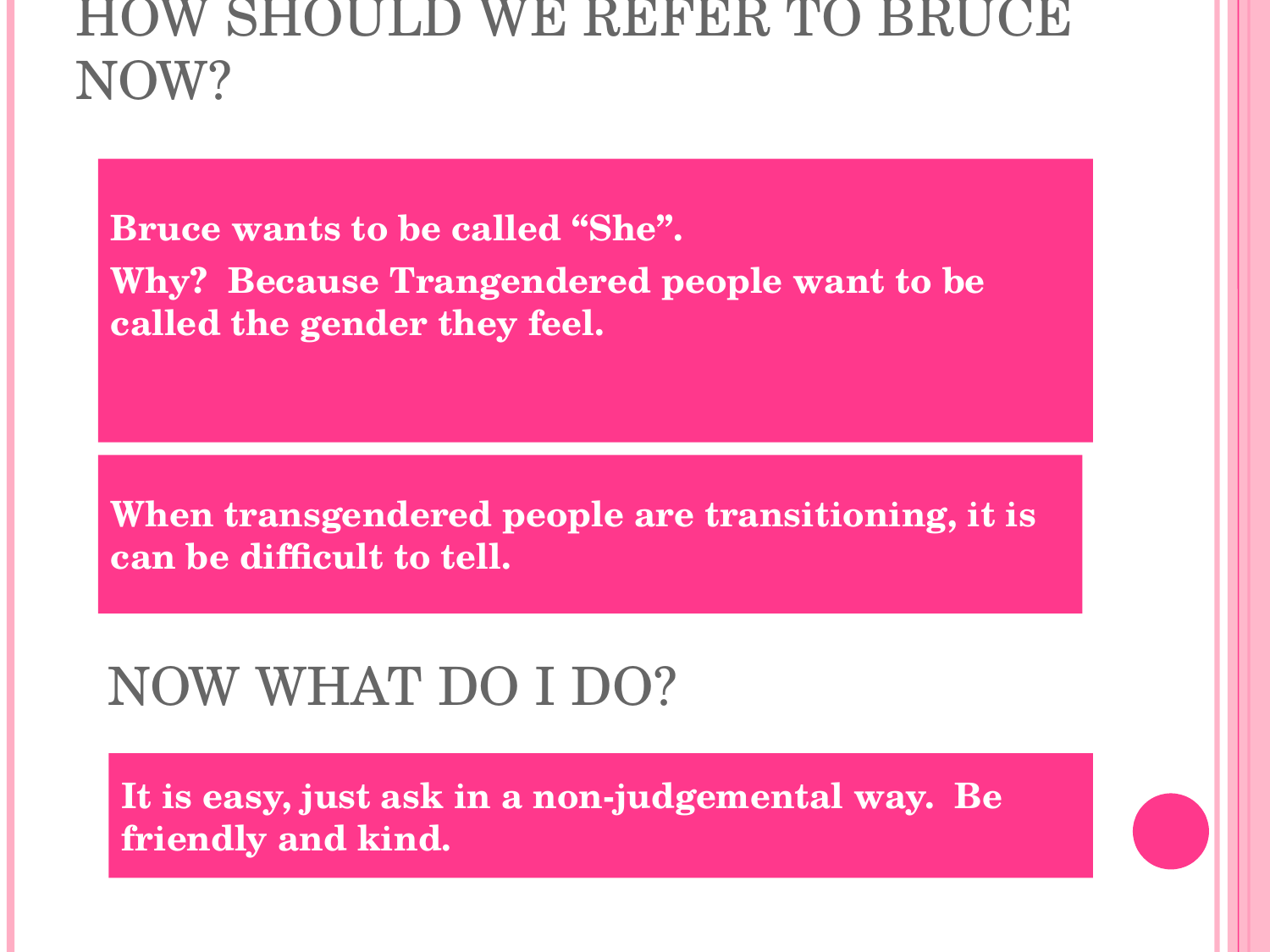

# How should we refer to Bruce now?
Bruce wants to be called “She”.
Why?  Because Trangendered people want to be called the gender they feel.

When transgendered people are transitioning, it is can be difficult to tell.
Now what do I do?
It is easy, just ask in a non-judgemental way.  Be friendly and kind.